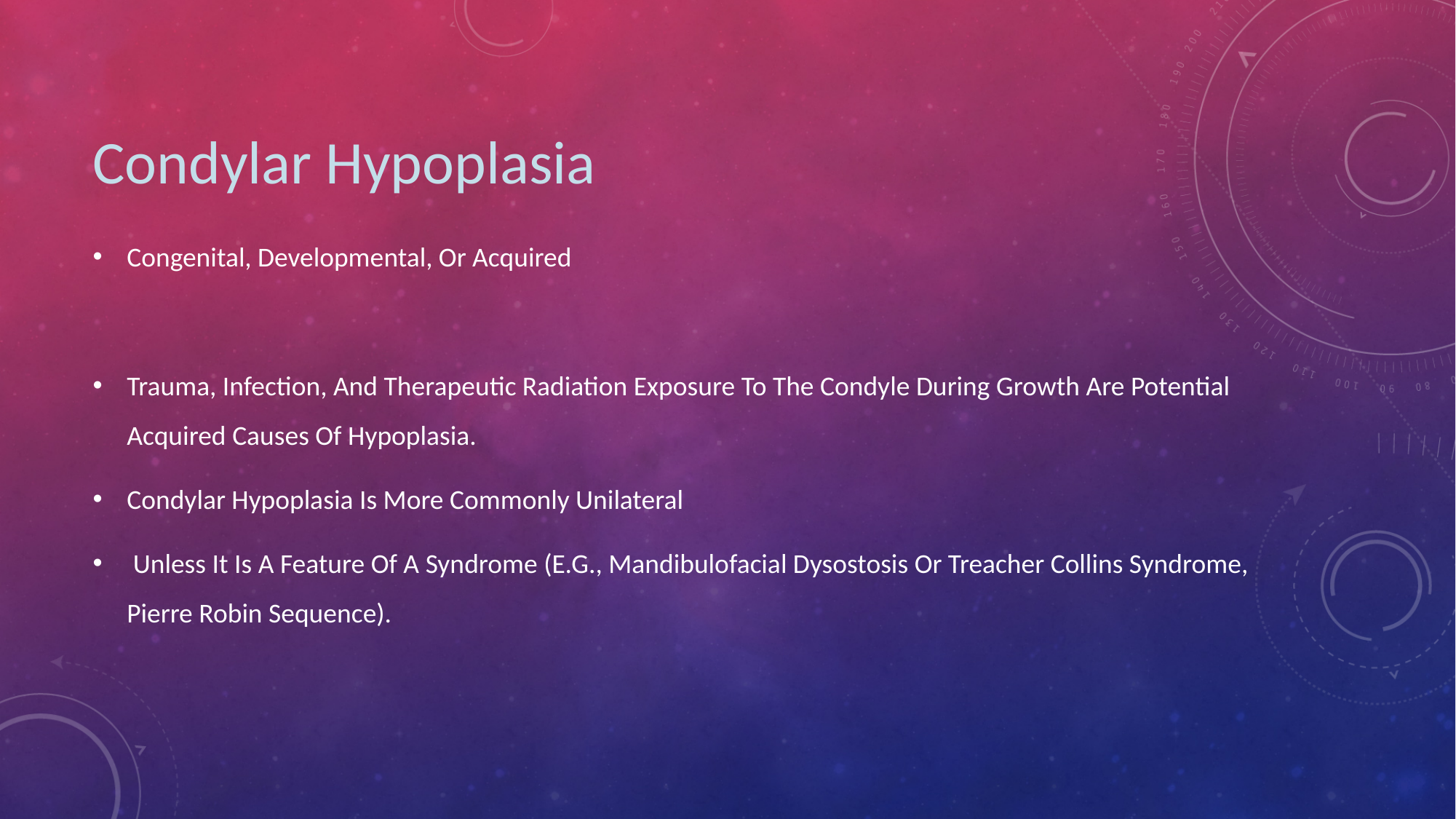

# Condylar Hypoplasia
Congenital, Developmental, Or Acquired

Trauma, Infection, And Therapeutic Radiation Exposure To The Condyle During Growth Are Potential Acquired Causes Of Hypoplasia.
Condylar Hypoplasia Is More Commonly Unilateral
 Unless It Is A Feature Of A Syndrome (E.G., Mandibulofacial Dysostosis Or Treacher Collins Syndrome, Pierre Robin Sequence).